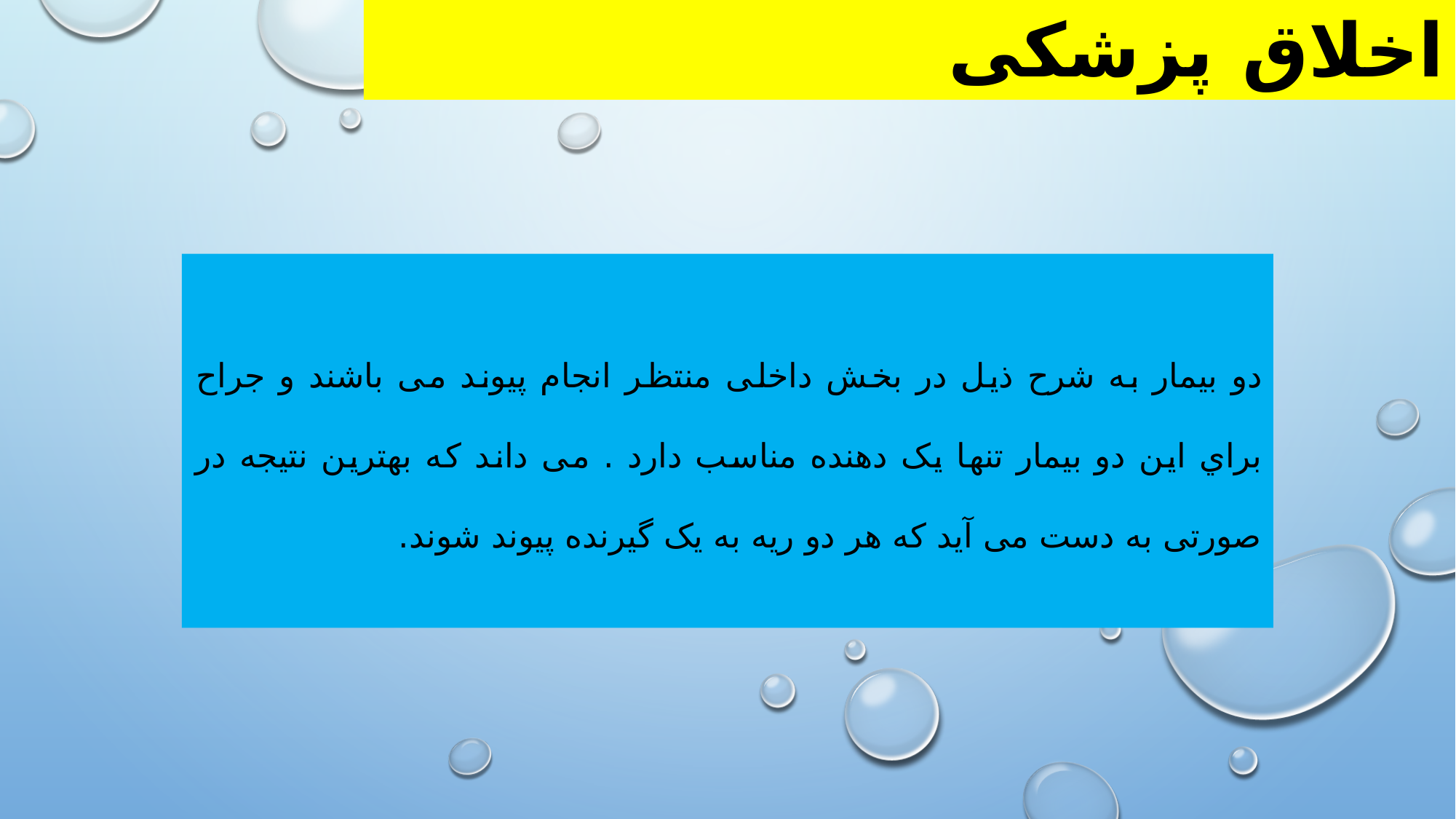

اخلاق پزشکی

دو بیمار به شرح ذیل در بخش داخلی منتظر انجام پیوند می باشند و جراح براي این دو بیمار تنها یک دهنده مناسب دارد . می داند که بهترین نتیجه در صورتی به دست می آید که هر دو ریه به یک گیرنده پیوند شوند.